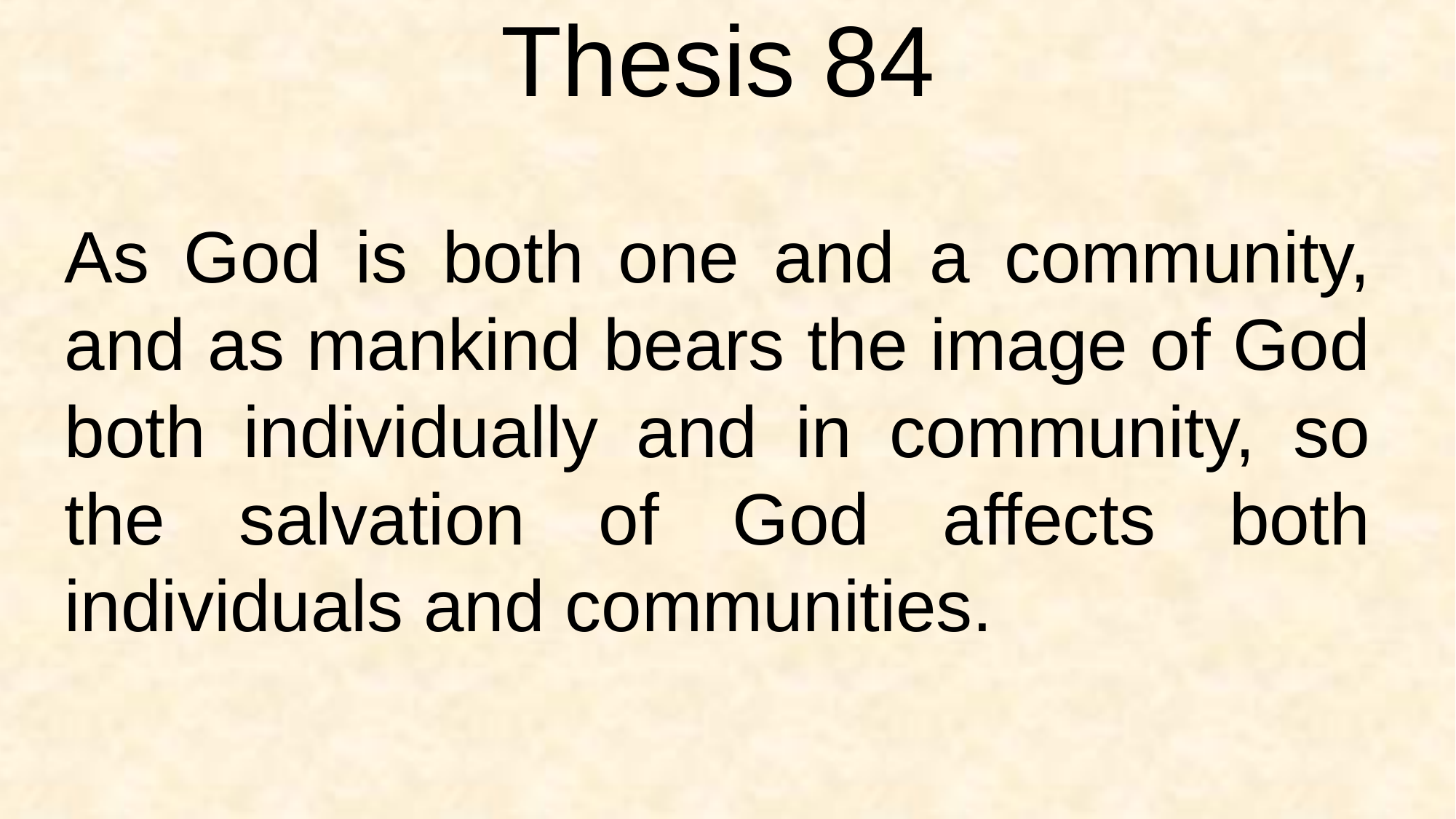

Thesis 84

As God is both one and a community, and as mankind bears the image of God both individually and in community, so the salvation of God affects both individuals and communities.